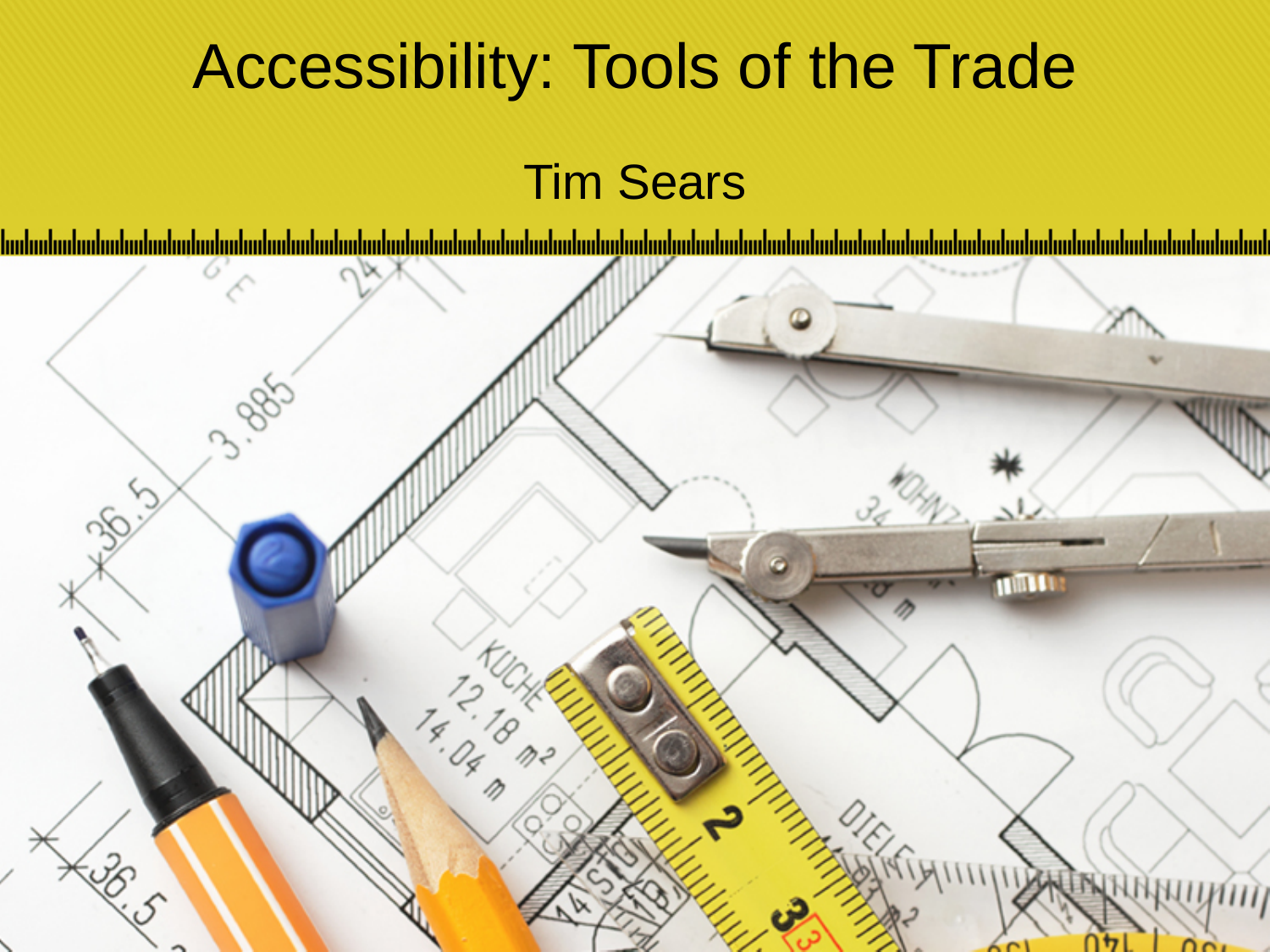

# Accessibility: Tools of the Trade
Tim Sears